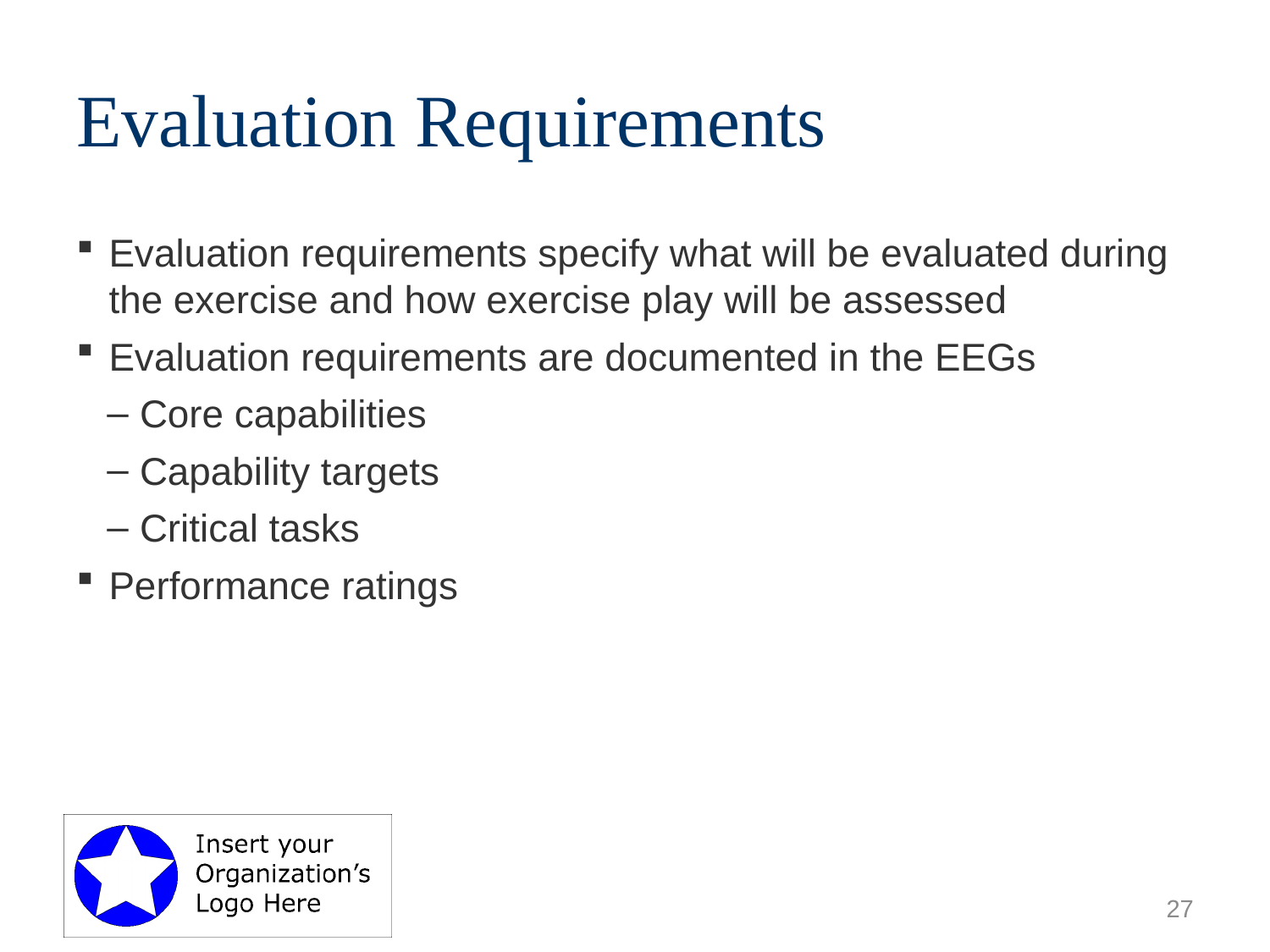

# Evaluation Requirements
Evaluation requirements specify what will be evaluated during the exercise and how exercise play will be assessed
Evaluation requirements are documented in the EEGs
Core capabilities
Capability targets
Critical tasks
Performance ratings
27